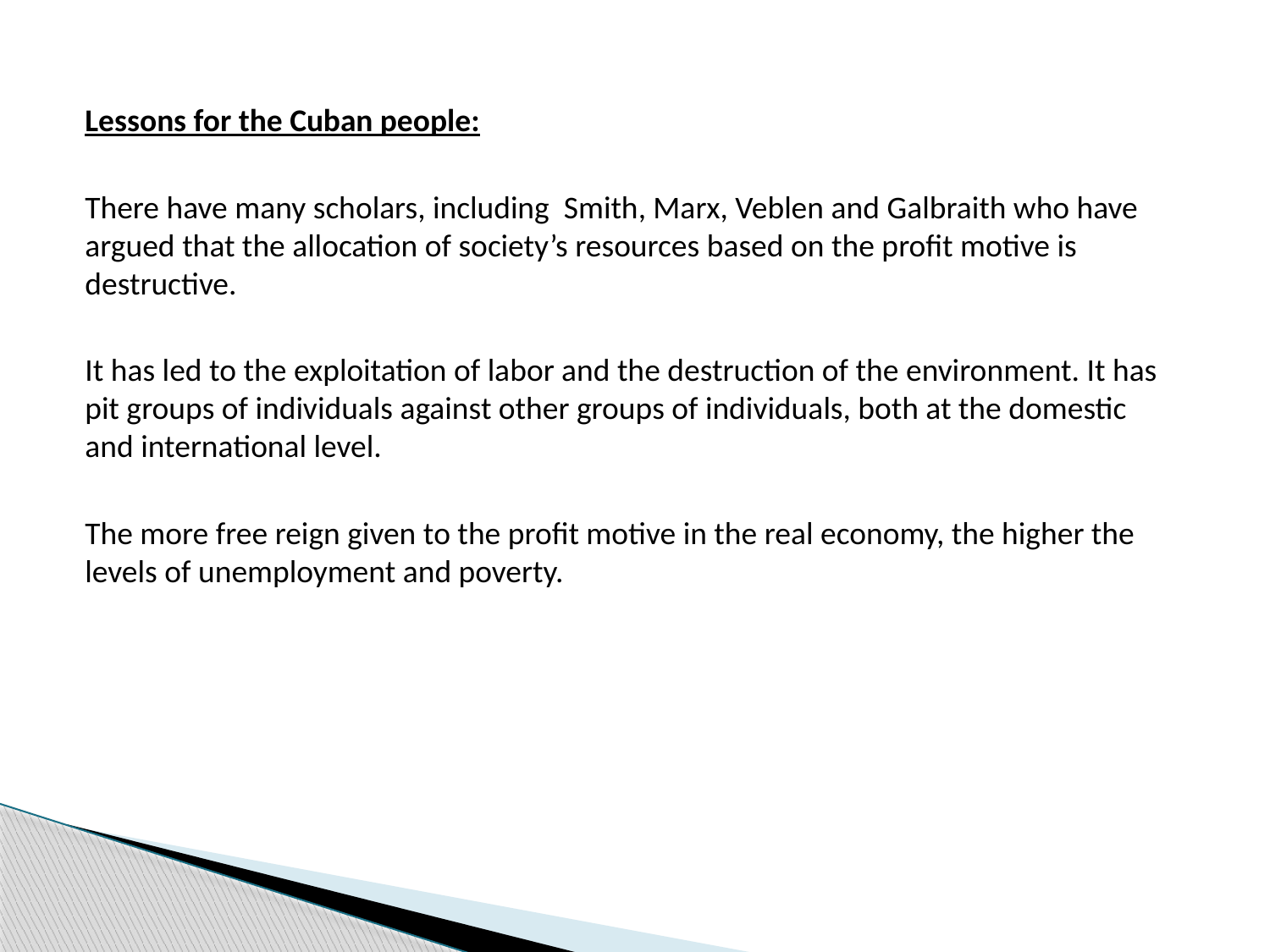

#

Lessons for the Cuban people:

There have many scholars, including  Smith, Marx, Veblen and Galbraith who have argued that the allocation of society’s resources based on the profit motive is destructive.

It has led to the exploitation of labor and the destruction of the environment. It has pit groups of individuals against other groups of individuals, both at the domestic and international level.

The more free reign given to the profit motive in the real economy, the higher the levels of unemployment and poverty.